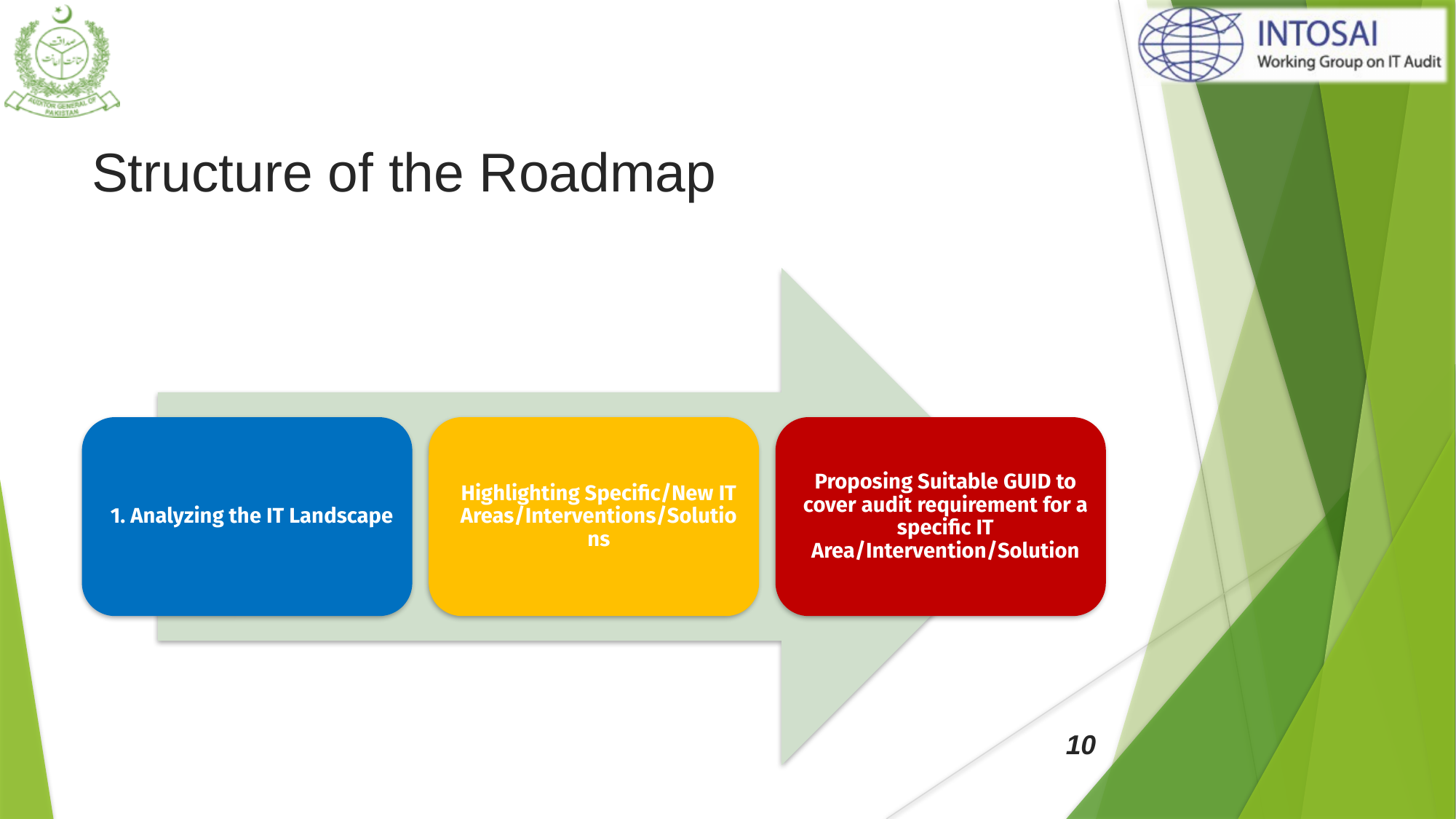

# Structure of the Roadmap
1. Analyzing the IT Landscape
Highlighting Specific/New IT Areas/Interventions/Solutions
Proposing Suitable GUID to cover audit requirement for a specific IT Area/Intervention/Solution
10